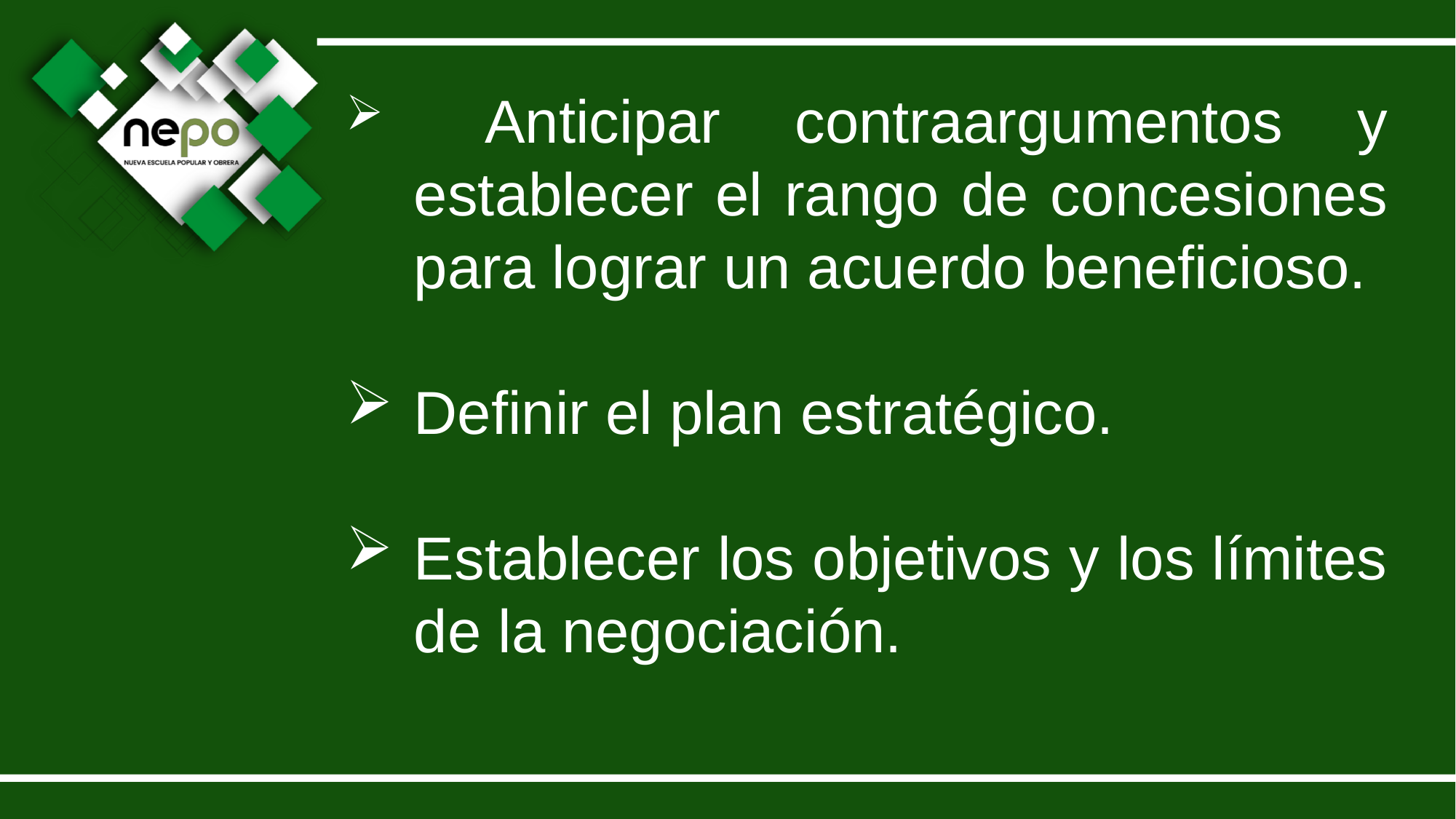

Anticipar contraargumentos y establecer el rango de concesiones para lograr un acuerdo beneficioso.

Definir el plan estratégico.

Establecer los objetivos y los límites de la negociación.